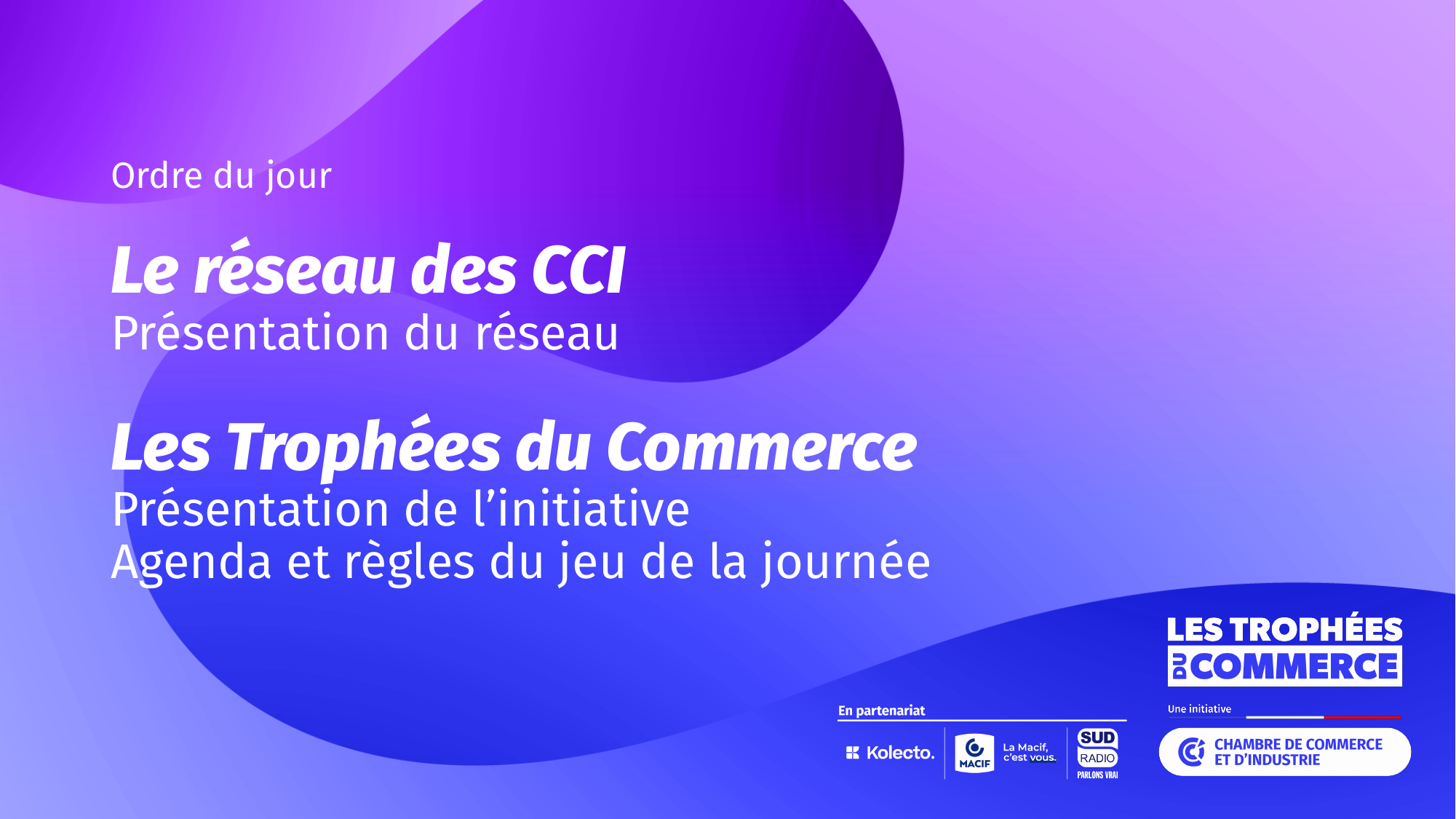

# Ordre du jour Le réseau des CCI Présentation du réseau Les Trophées du Commerce Présentation de l’initiative Agenda et règles du jeu de la journée